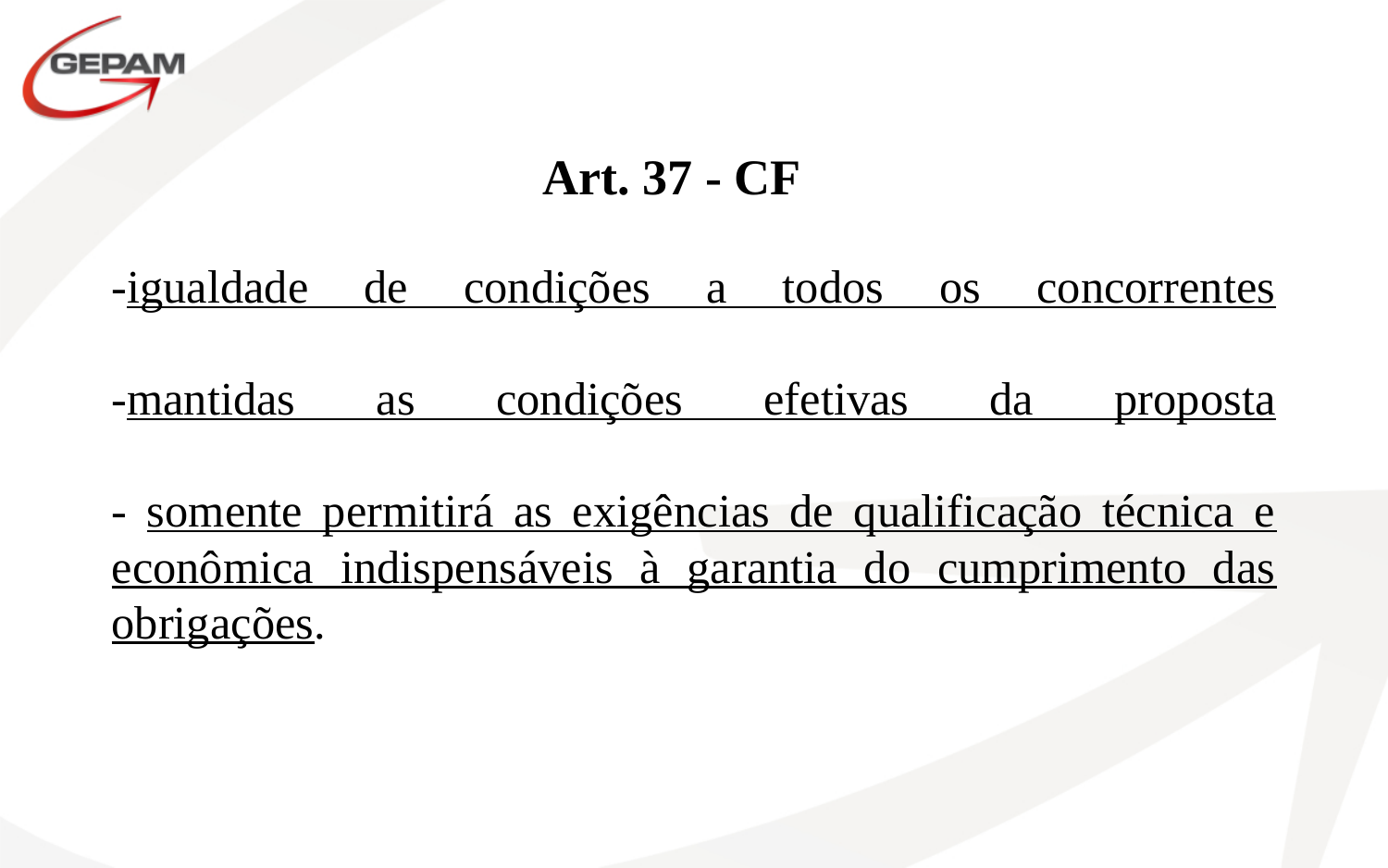

# Art. 37 - CF
-igualdade de condições a todos os concorrentes
-mantidas as condições efetivas da proposta
- somente permitirá as exigências de qualificação técnica e econômica indispensáveis à garantia do cumprimento das obrigações.